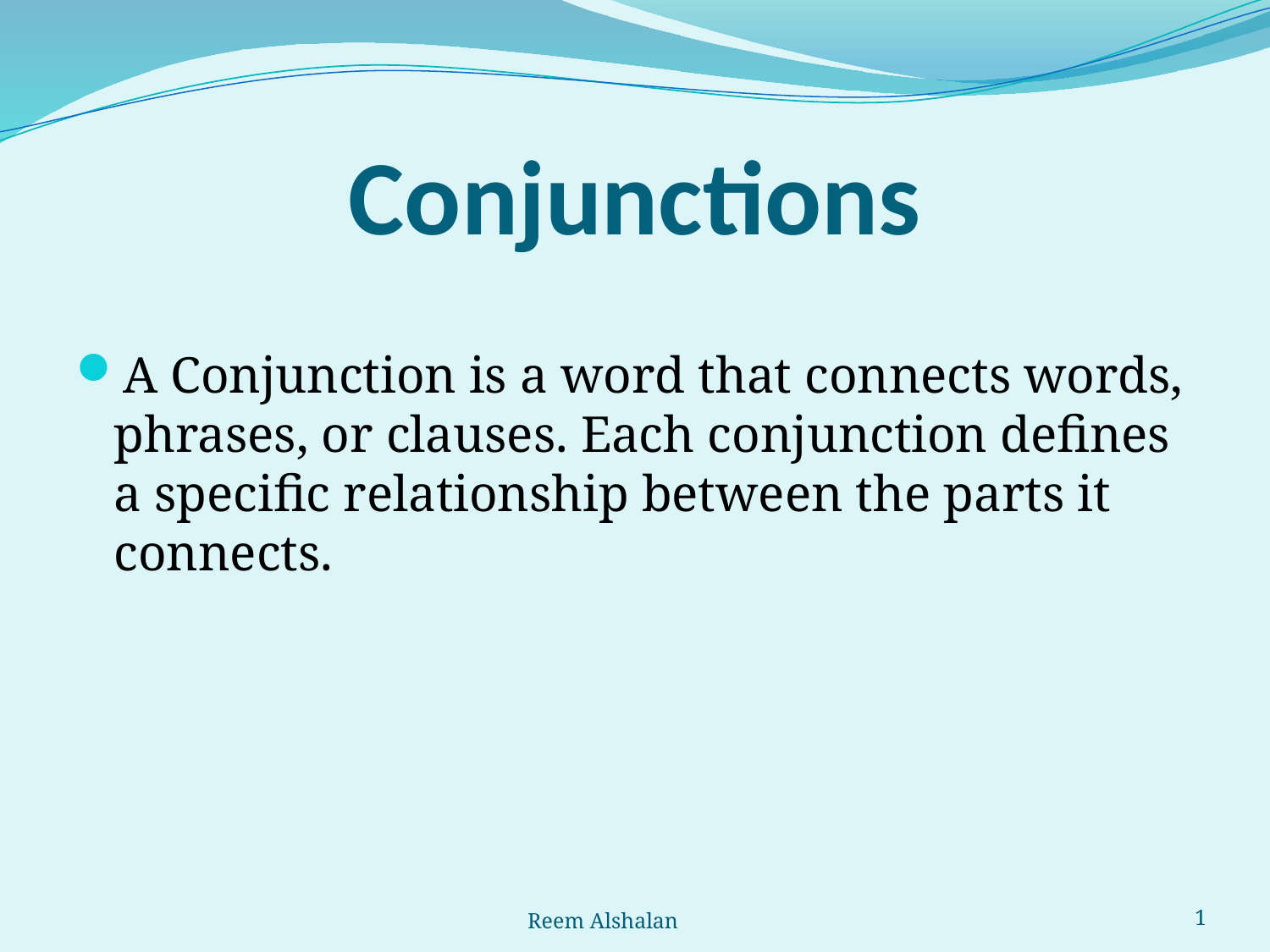

# Conjunctions

A Conjunction is a word that connects words, phrases, or clauses. Each conjunction defines a specific relationship between the parts it connects.
Reem Alshalan
1